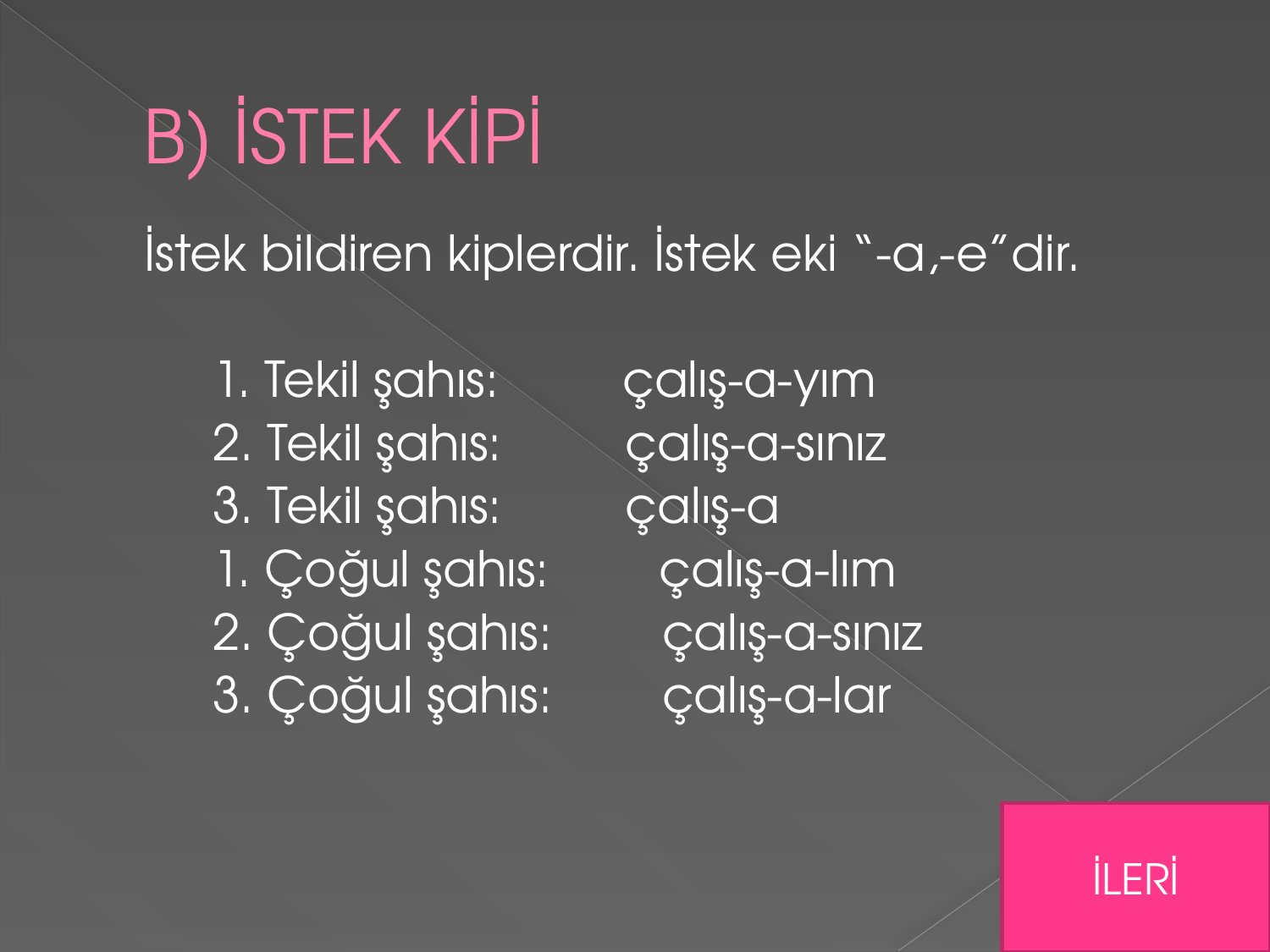

# B) İSTEK KİPİ
  İstek bildiren kiplerdir. İstek eki “-a,-e”dir.

       1. Tekil şahıs:         çalış-a-yım
       2. Tekil şahıs:         çalış-a-sınız
       3. Tekil şahıs:         çalış-a
       1. Çoğul şahıs:        çalış-a-lım
       2. Çoğul şahıs:        çalış-a-sınız
       3. Çoğul şahıs:        çalış-a-lar

İLERİ